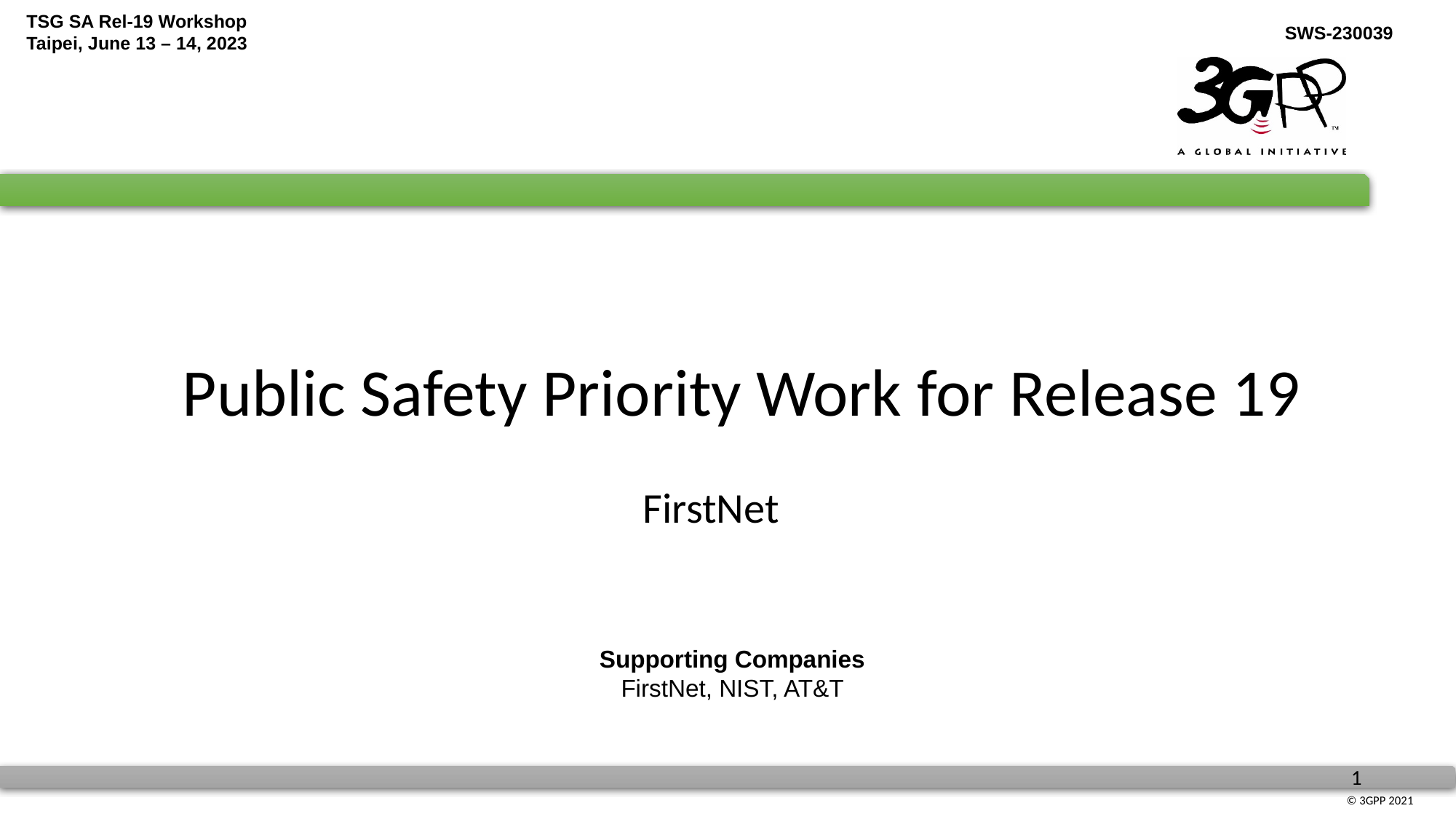

# Public Safety Priority Work for Release 19
FirstNet

Supporting Companies
FirstNet, NIST, AT&T